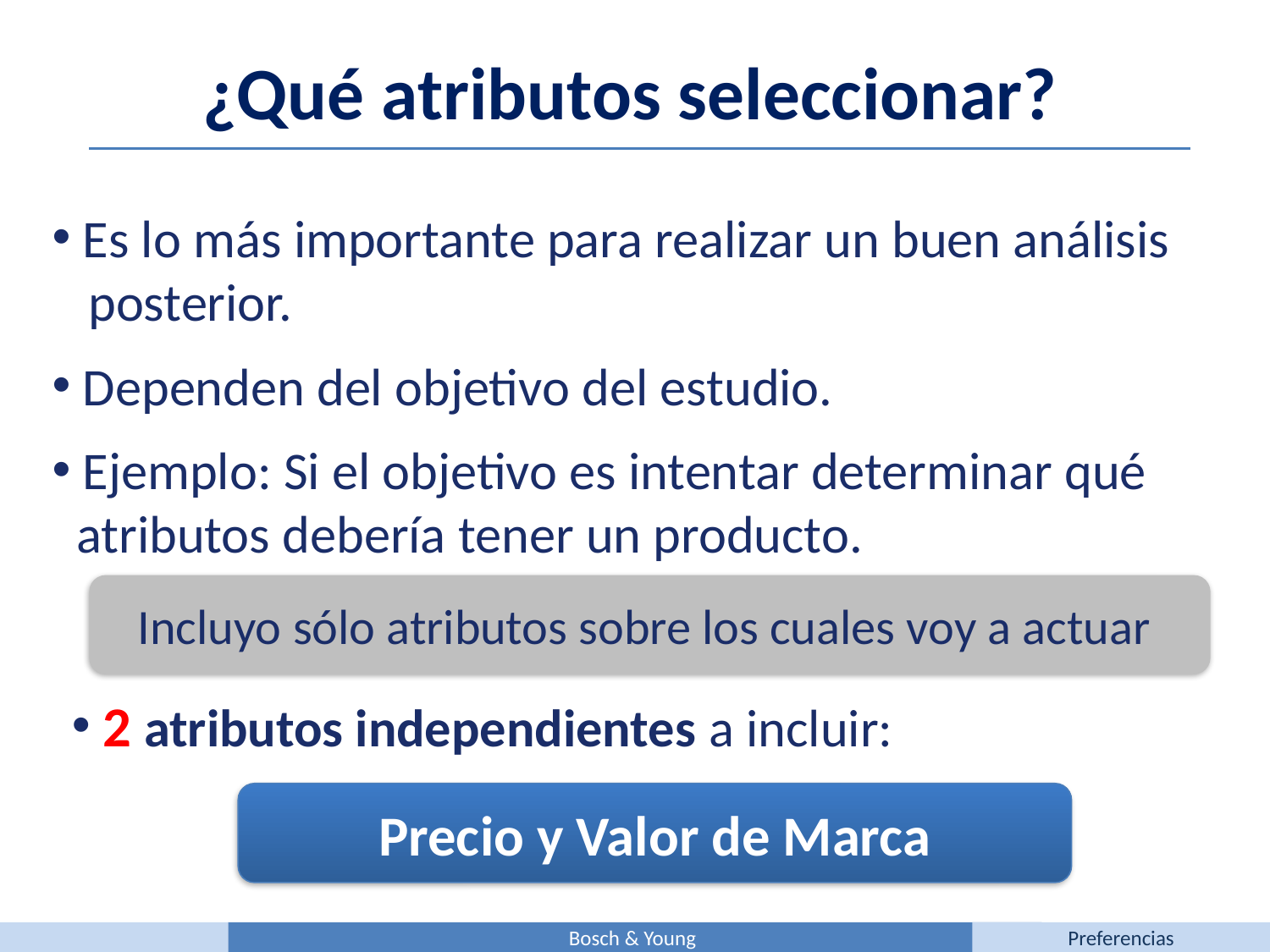

¿Qué atributos seleccionar?
 Es lo más importante para realizar un buen análisis
   posterior.

 Dependen del objetivo del estudio.

 Ejemplo: Si el objetivo es intentar determinar qué
  atributos debería tener un producto.
Incluyo sólo atributos sobre los cuales voy a actuar
 2 atributos independientes a incluir:
Precio y Valor de Marca

Bosch & Young
Preferencias